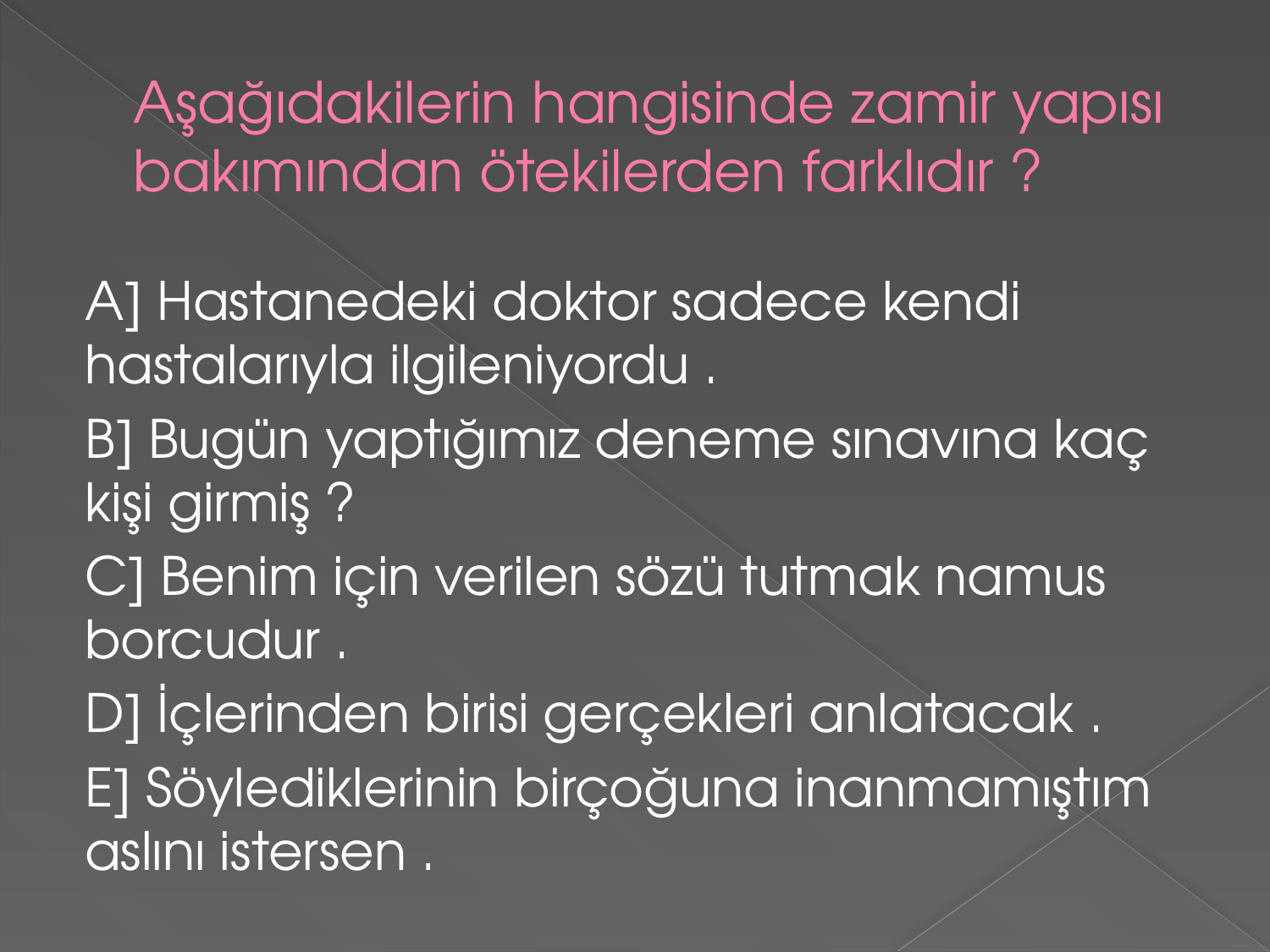

# Aşağıdakilerin hangisinde zamir yapısı bakımından ötekilerden farklıdır ?
A] Hastanedeki doktor sadece kendi hastalarıyla ilgileniyordu .
B] Bugün yaptığımız deneme sınavına kaç kişi girmiş ?
C] Benim için verilen sözü tutmak namus borcudur .
D] İçlerinden birisi gerçekleri anlatacak .
E] Söylediklerinin birçoğuna inanmamıştım aslını istersen .